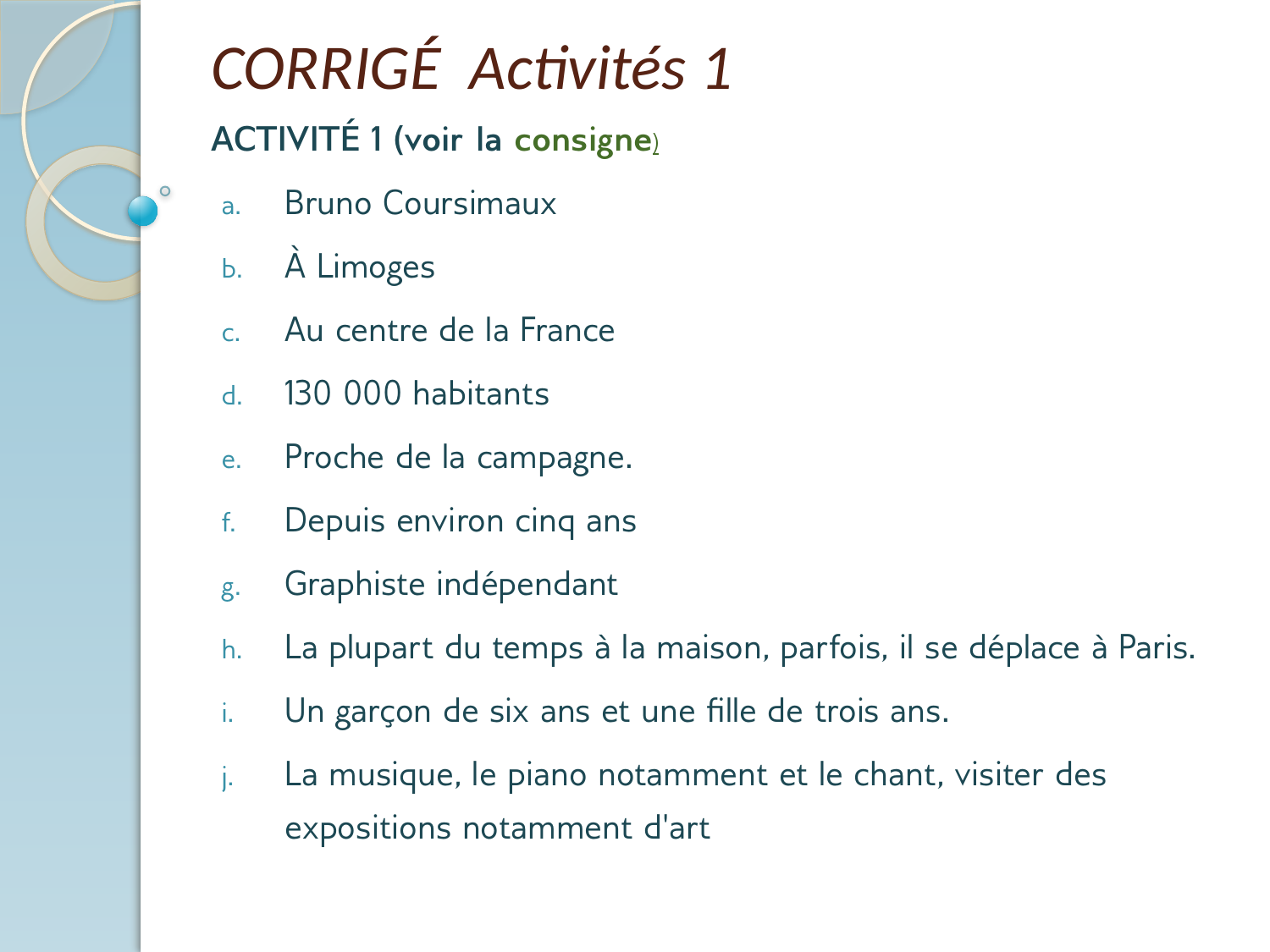

# CORRIGÉ  Activités 1
ACTIVITÉ 1 (voir la consigne)
Bruno Coursimaux
À Limoges
Au centre de la France
130 000 habitants
Proche de la campagne.
Depuis environ cinq ans
Graphiste indépendant
La plupart du temps à la maison, parfois, il se déplace à Paris.
Un garçon de six ans et une fille de trois ans.
La musique, le piano notamment et le chant, visiter des expositions notamment d'art